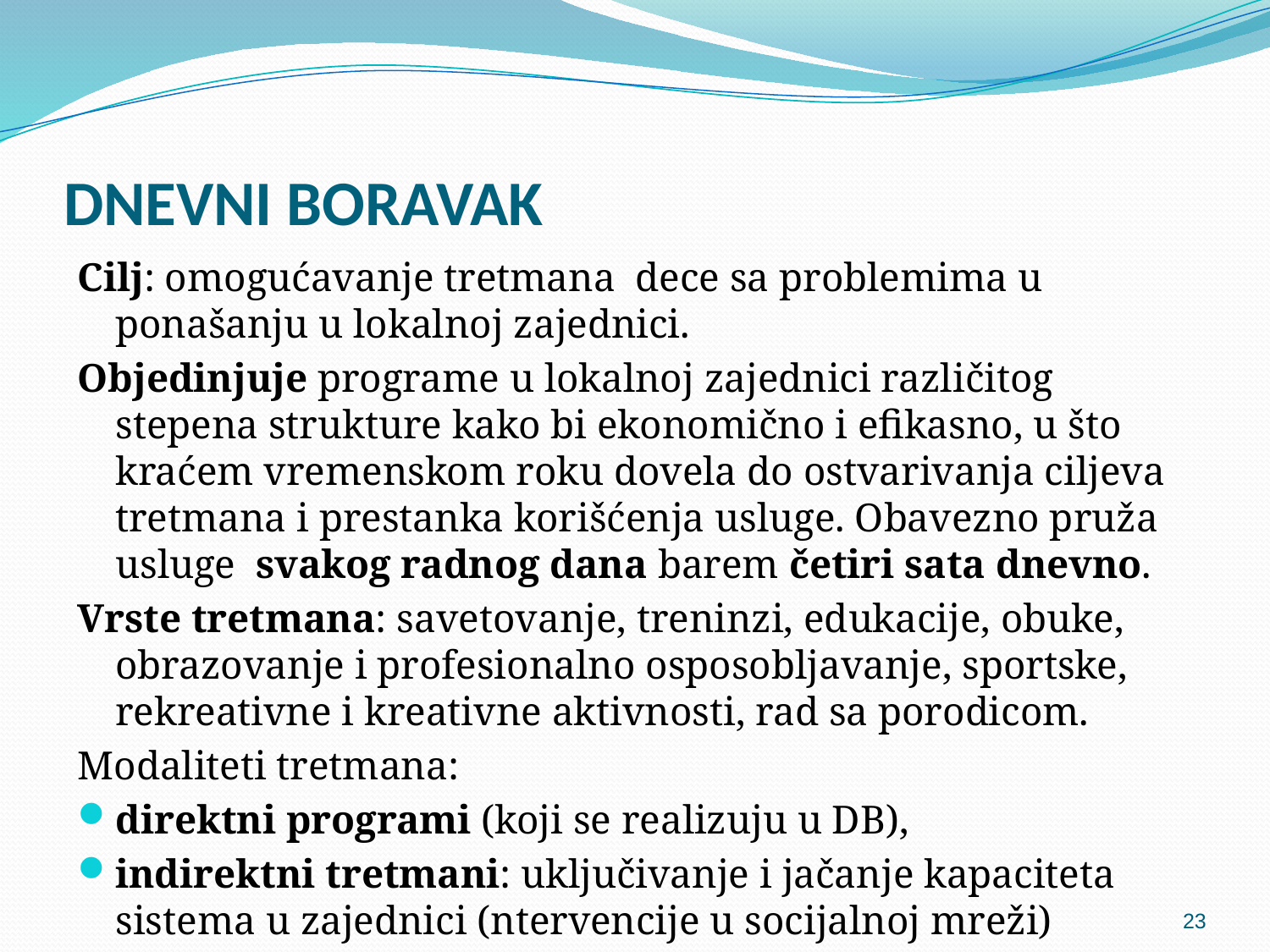

# DNEVNI BORAVAK
Cilj: omogućavanje tretmana  dece sa problemima u ponašanju u lokalnoj zajednici.
Objedinjuje programe u lokalnoj zajednici različitog stepena strukture kako bi ekonomično i efikasno, u što kraćem vremenskom roku dovela do ostvarivanja ciljeva tretmana i prestanka korišćenja usluge. Obavezno pruža usluge  svakog radnog dana barem četiri sata dnevno.
Vrste tretmana: savetovanje, treninzi, edukacije, obuke, obrazovanje i profesionalno osposobljavanje, sportske, rekreativne i kreativne aktivnosti, rad sa porodicom.
Modaliteti tretmana:
direktni programi (koji se realizuju u DB),
indirektni tretmani: uključivanje i jačanje kapaciteta sistema u zajednici (ntervencije u socijalnoj mreži)
23